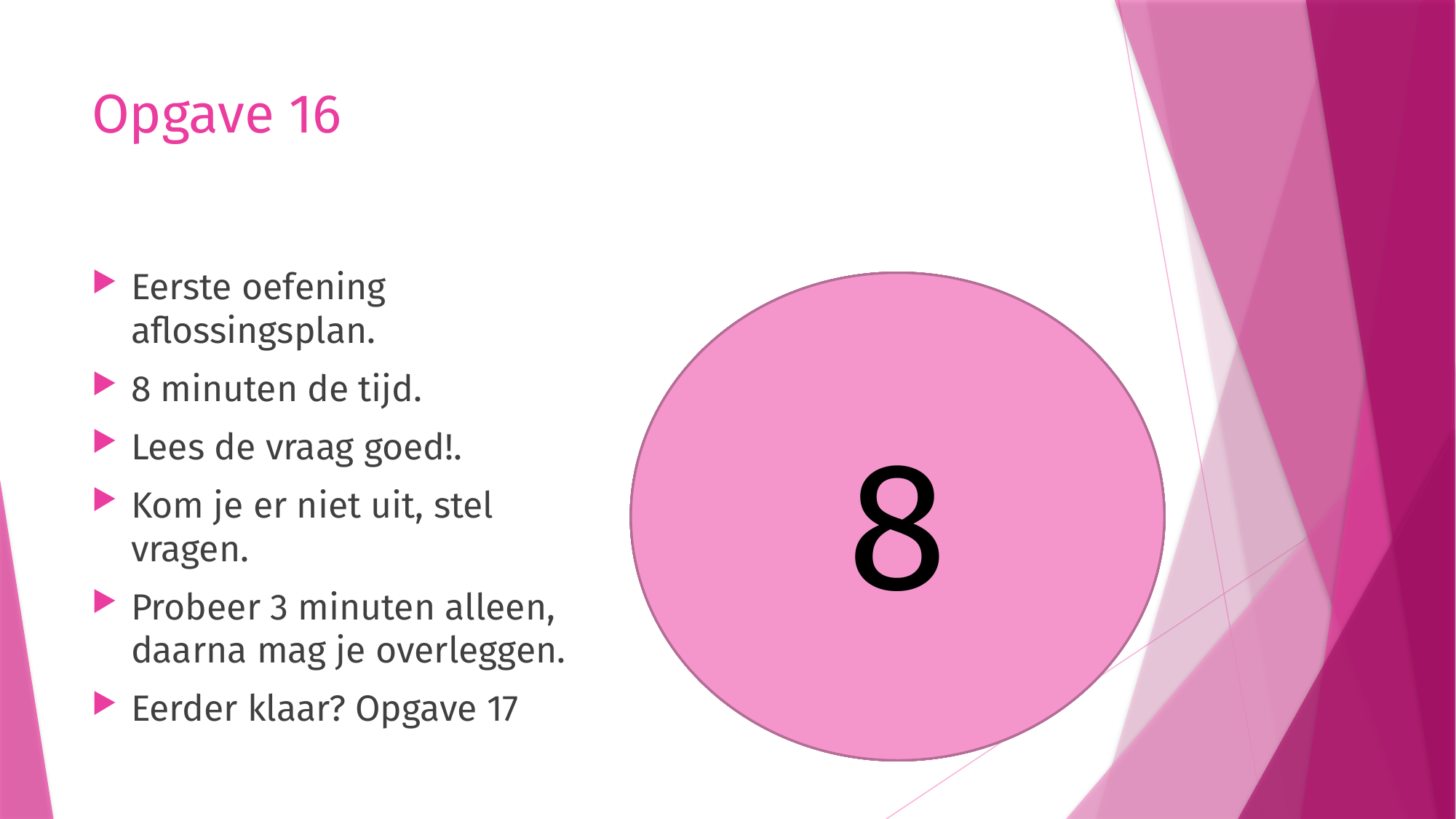

# Opgave 16
Eerste oefening aflossingsplan.
8 minuten de tijd.
Lees de vraag goed!.
Kom je er niet uit, stel vragen.
Probeer 3 minuten alleen, daarna mag je overleggen.
Eerder klaar? Opgave 17
8
5
6
7
4
3
1
2